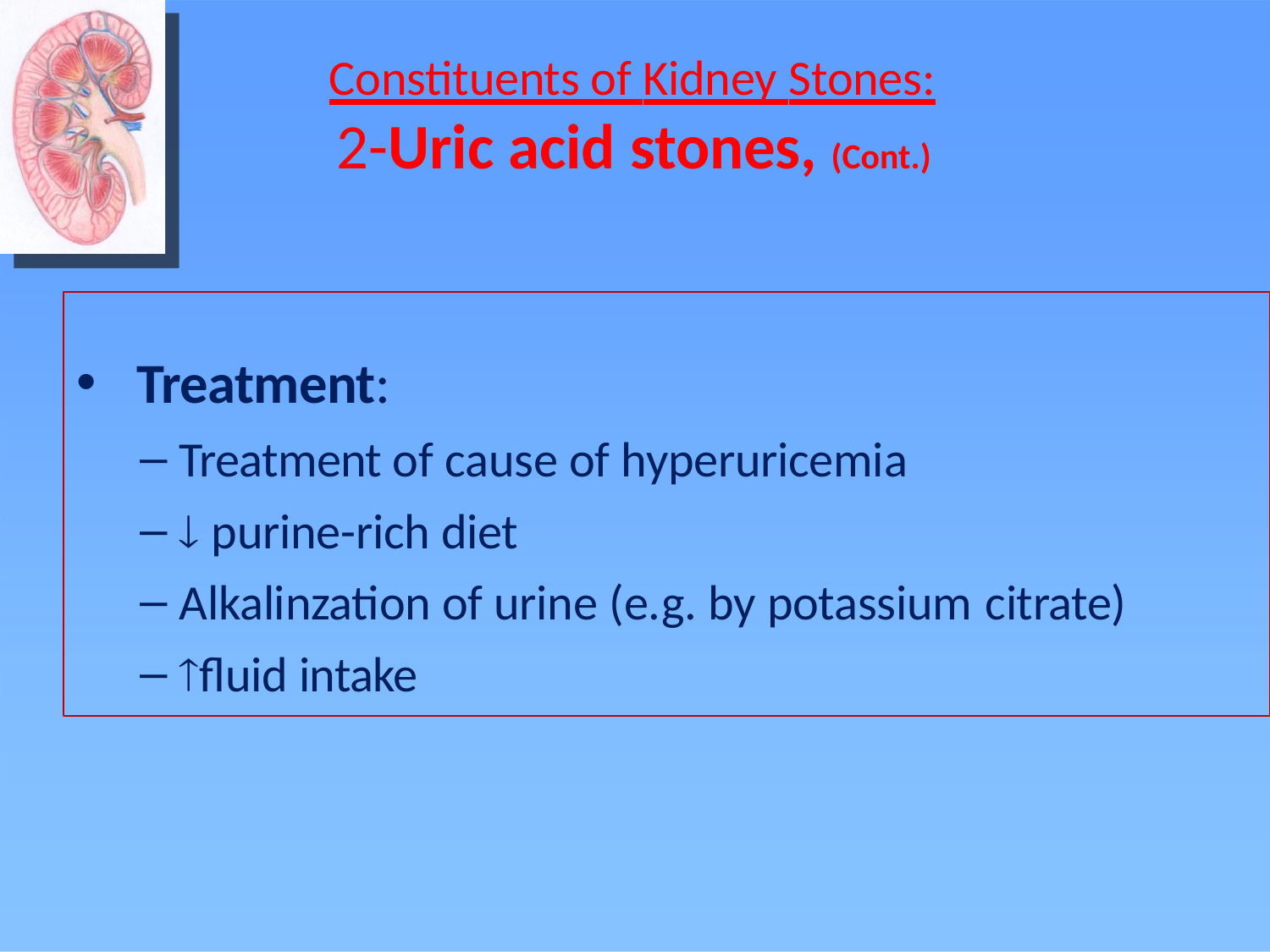

# 2-Uric acid stones, (Cont.)
Constituents of Kidney Stones:

Treatment:
Treatment of cause of hyperuricemia
↓ purine-rich diet
Alkalinzation of urine (e.g. by potassium citrate)
↑fluid intake